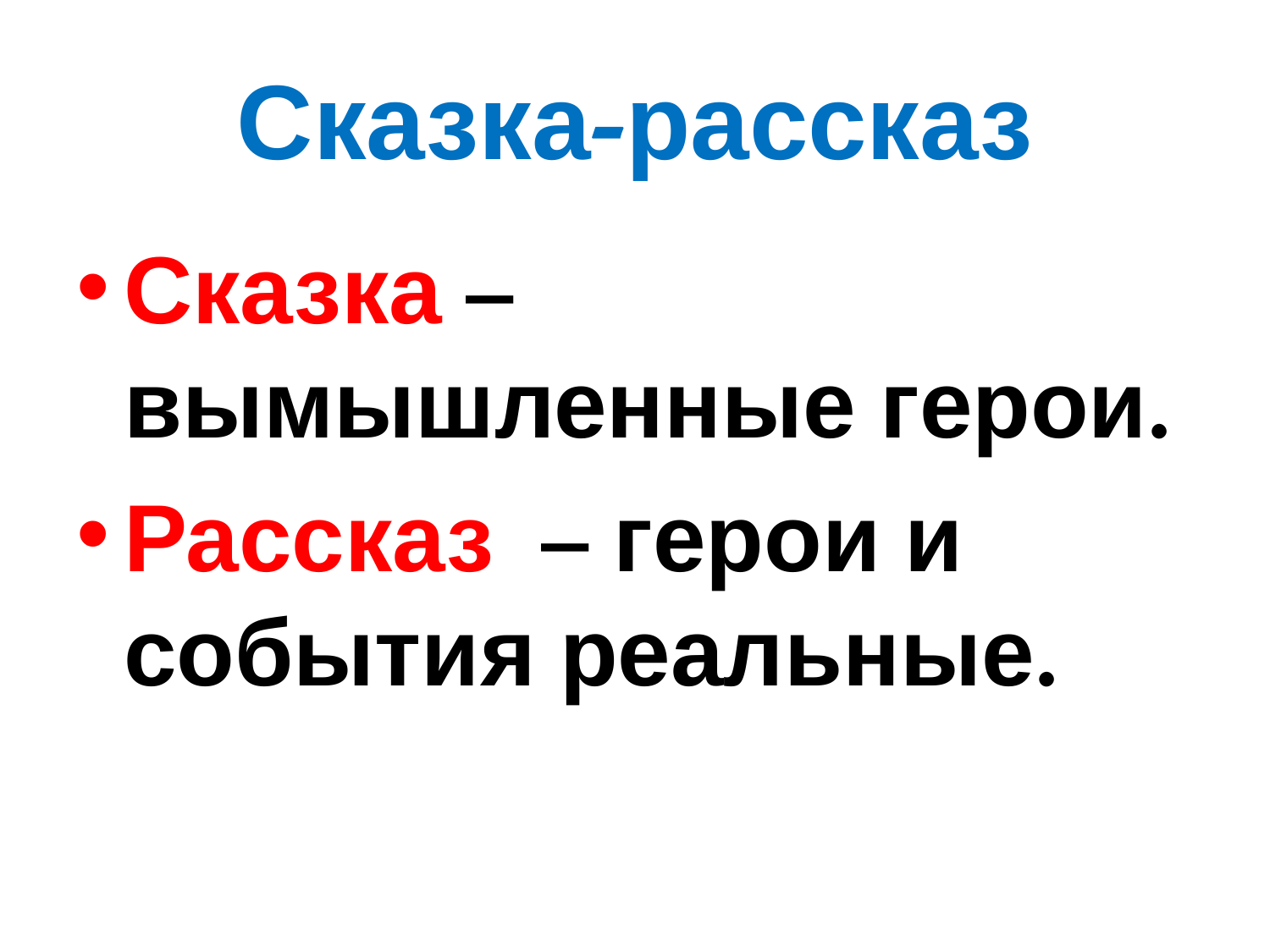

# Сказка-рассказ
Сказка – вымышленные герои.
Рассказ  – герои и события реальные.